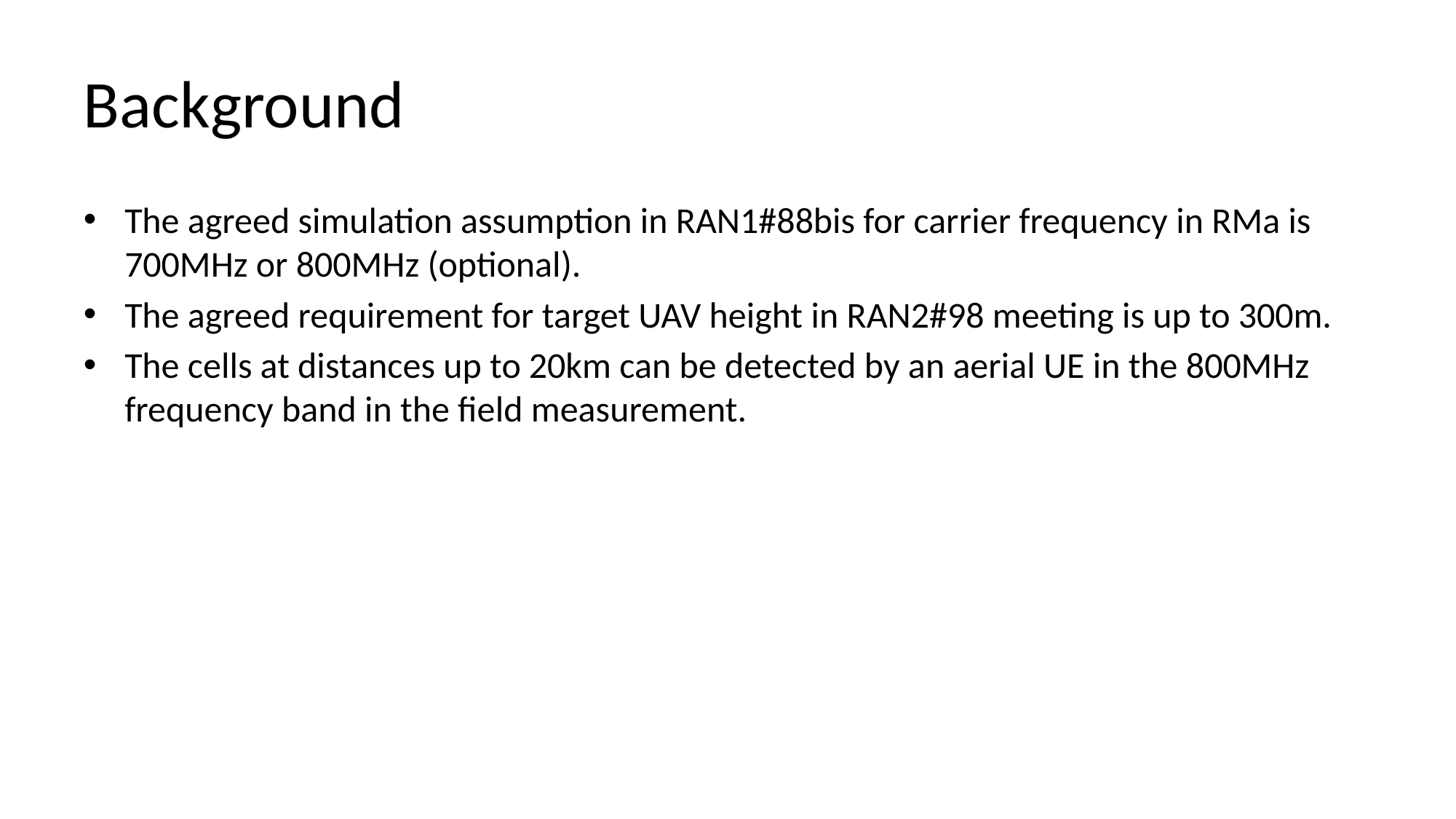

# Background
The agreed simulation assumption in RAN1#88bis for carrier frequency in RMa is 700MHz or 800MHz (optional).
The agreed requirement for target UAV height in RAN2#98 meeting is up to 300m.
The cells at distances up to 20km can be detected by an aerial UE in the 800MHz frequency band in the field measurement.